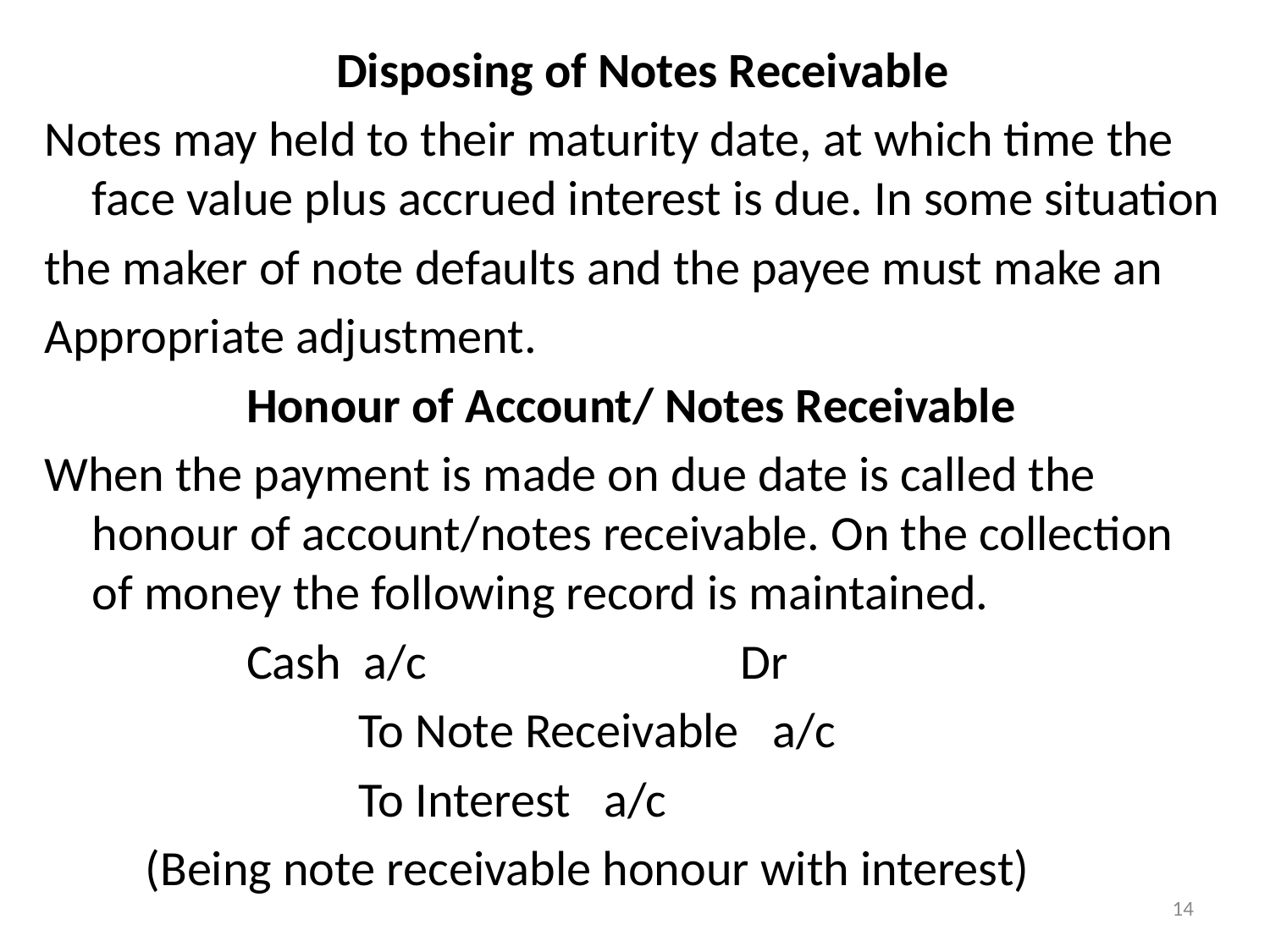

Disposing of Notes Receivable
Notes may held to their maturity date, at which time the face value plus accrued interest is due. In some situation
the maker of note defaults and the payee must make an
Appropriate adjustment.
                  Honour of Account/ Notes Receivable
When the payment is made on due date is called the honour of account/notes receivable. On the collection of money the following record is maintained.
                  Cash  a/c                            Dr
                            To Note Receivable   a/c
                            To Interest   a/c
         (Being note receivable honour with interest)

14